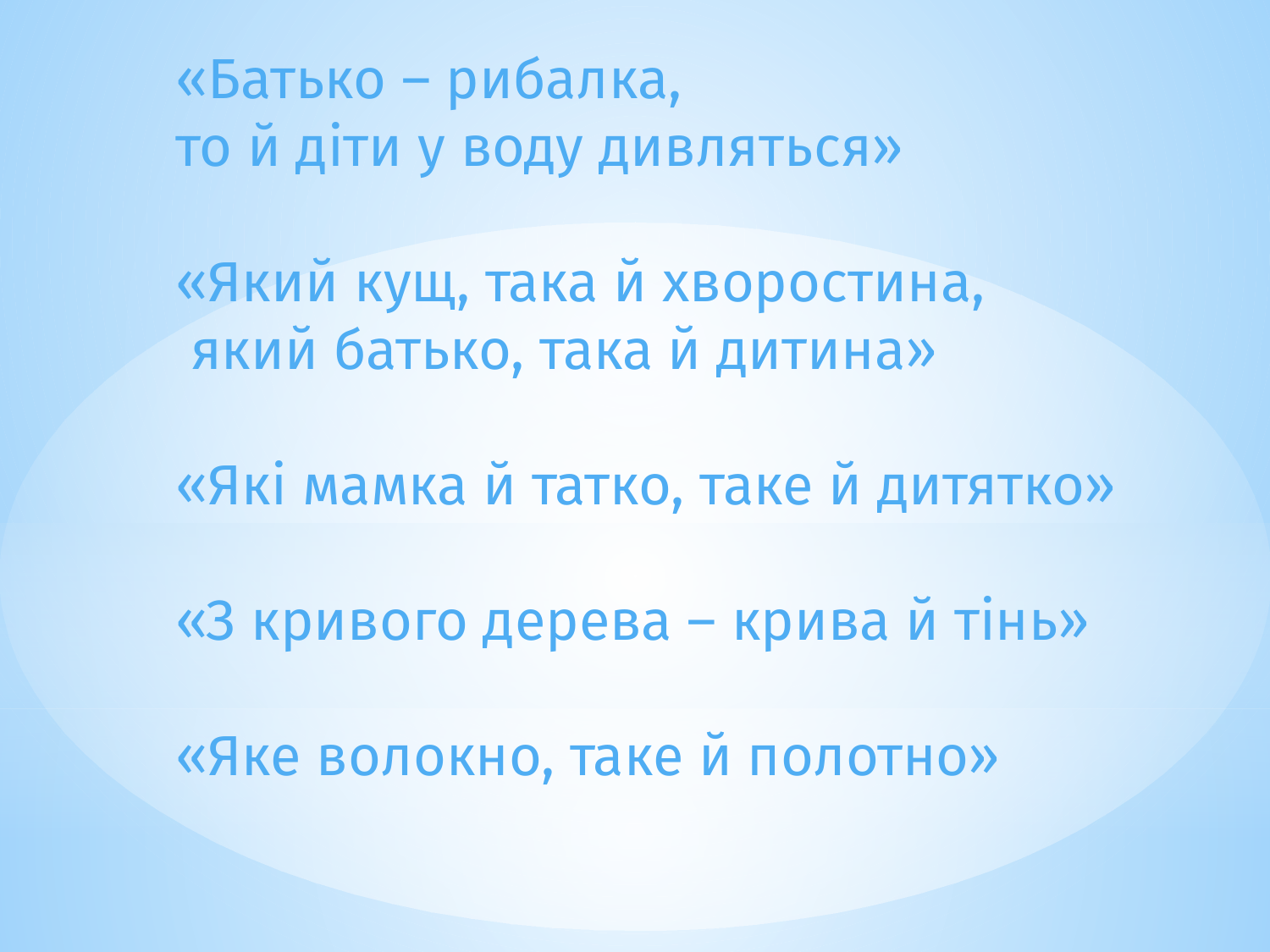

«Батько – рибалка,
то й діти у воду дивляться»

«Який кущ, така й хворостина,
 який батько, така й дитина»

«Які мамка й татко, таке й дитятко»

«З кривого дерева – крива й тінь»

«Яке волокно, таке й полотно»